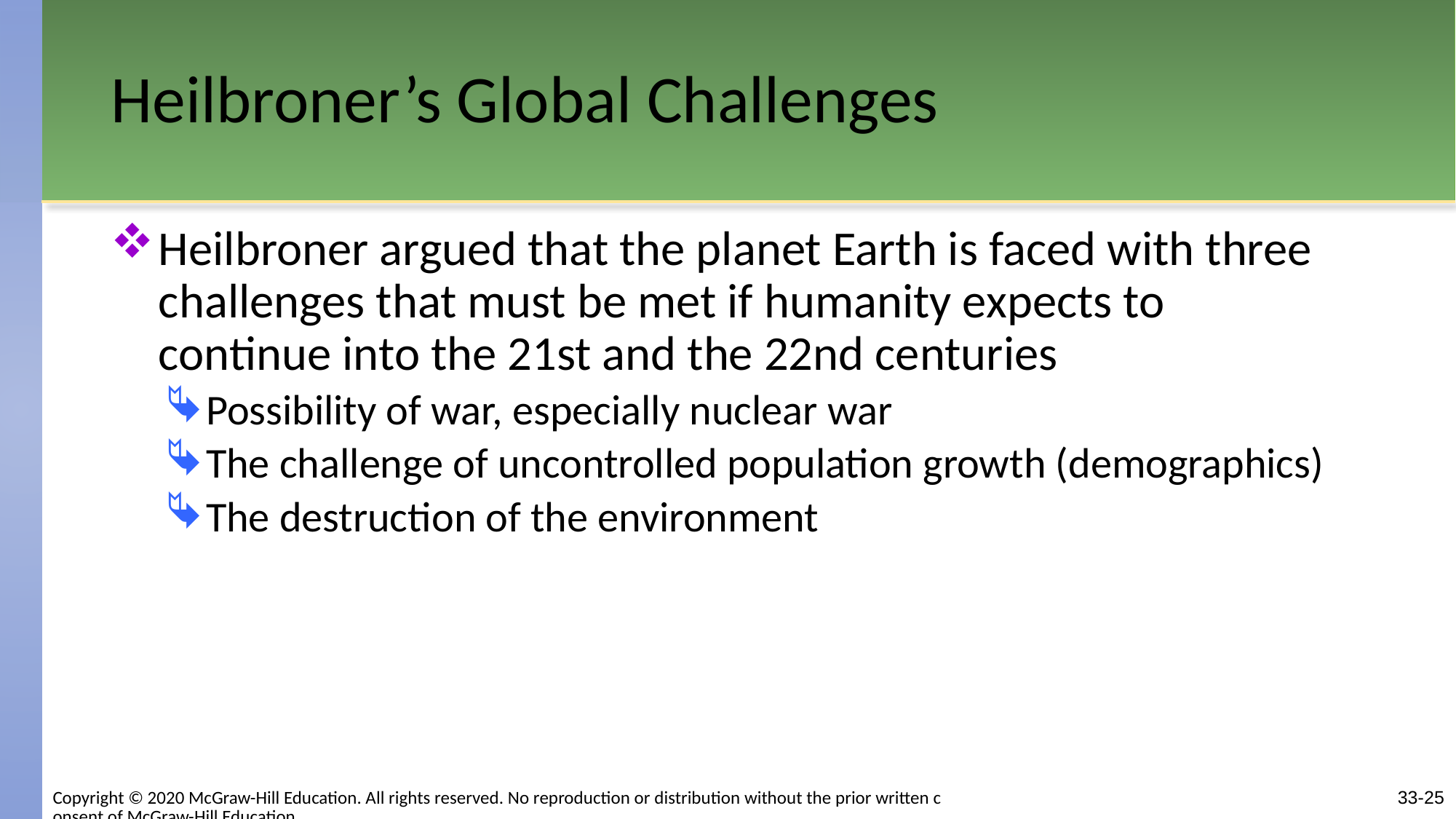

# Heilbroner’s Global Challenges
Heilbroner argued that the planet Earth is faced with three challenges that must be met if humanity expects to continue into the 21st and the 22nd centuries
Possibility of war, especially nuclear war
The challenge of uncontrolled population growth (demographics)
The destruction of the environment
Copyright © 2020 McGraw-Hill Education. All rights reserved. No reproduction or distribution without the prior written consent of McGraw-Hill Education.
33-25